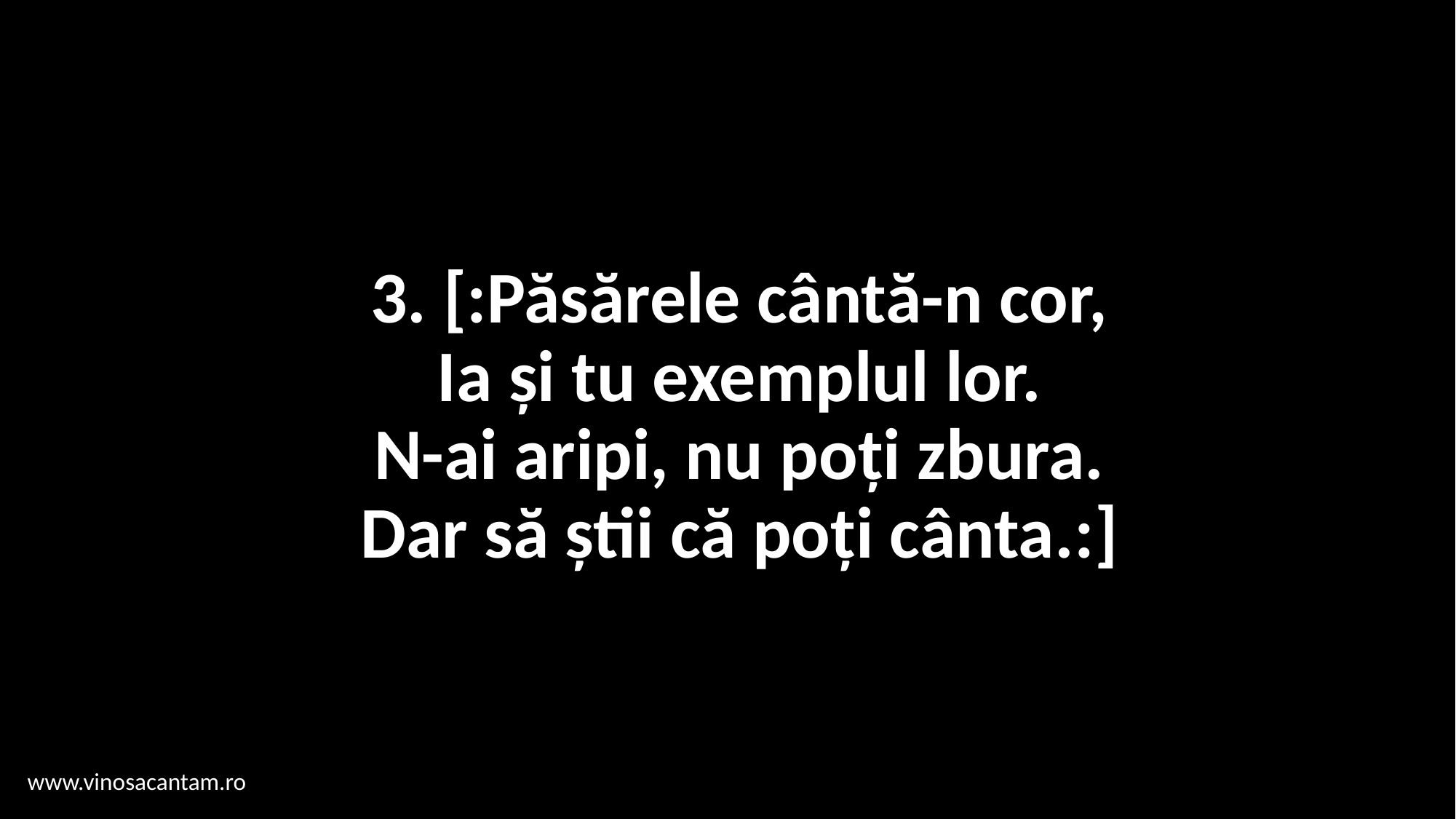

# 3. [:Păsărele cântă-n cor, Ia și tu exemplul lor. N-ai aripi, nu poți zbura. Dar să știi că poți cânta.:]
www.vinosacantam.ro